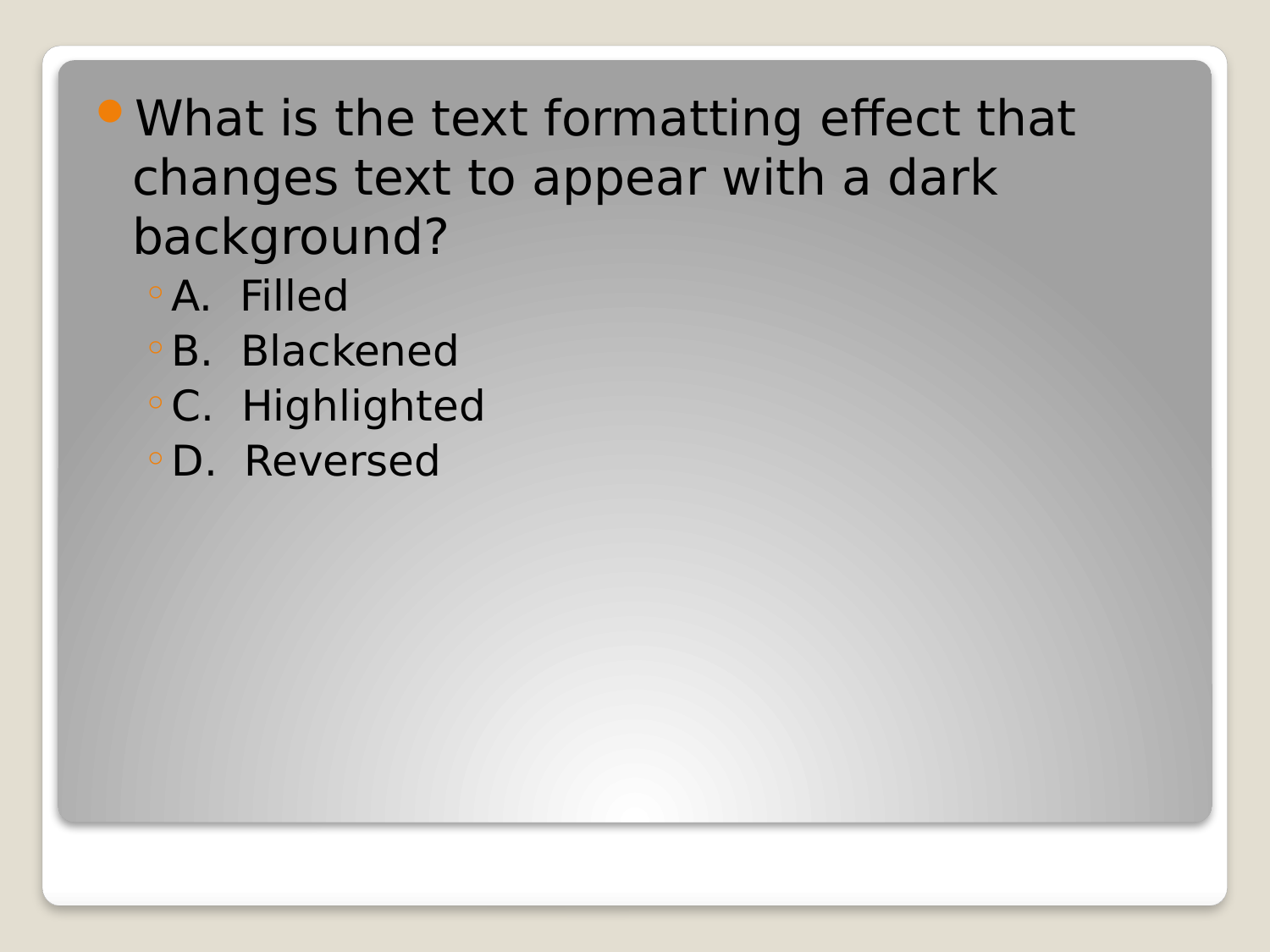

What is the text formatting effect that changes text to appear with a dark background?
A.  Filled
B.  Blackened
C.  Highlighted
D.  Reversed
#